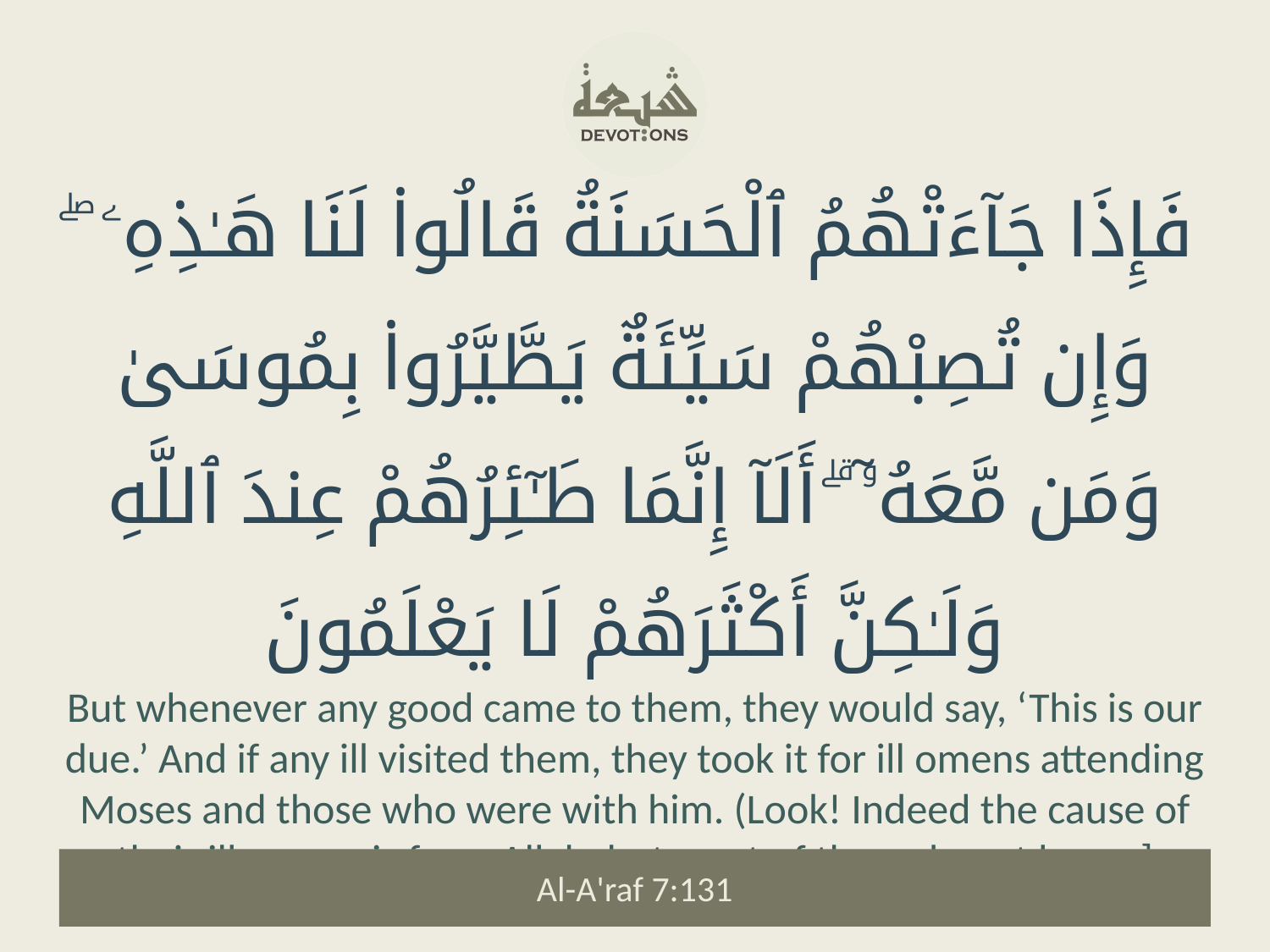

فَإِذَا جَآءَتْهُمُ ٱلْحَسَنَةُ قَالُوا۟ لَنَا هَـٰذِهِۦ ۖ وَإِن تُصِبْهُمْ سَيِّئَةٌ يَطَّيَّرُوا۟ بِمُوسَىٰ وَمَن مَّعَهُۥٓ ۗ أَلَآ إِنَّمَا طَـٰٓئِرُهُمْ عِندَ ٱللَّهِ وَلَـٰكِنَّ أَكْثَرَهُمْ لَا يَعْلَمُونَ
But whenever any good came to them, they would say, ‘This is our due.’ And if any ill visited them, they took it for ill omens attending Moses and those who were with him. (Look! Indeed the cause of their ill omens is from Allah, but most of them do not know.]
Al-A'raf 7:131